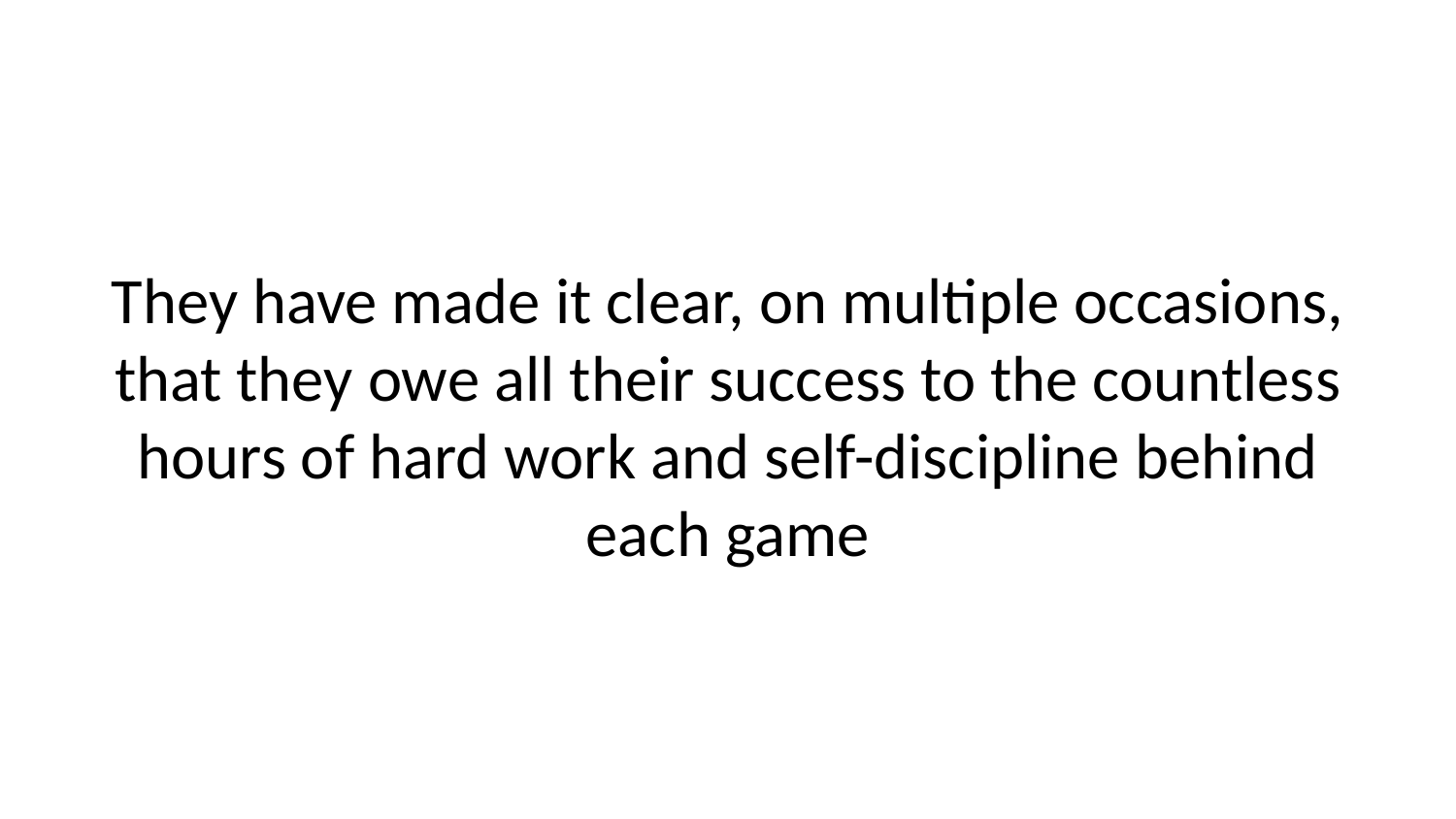

They have made it clear, on multiple occasions, that they owe all their success to the countless hours of hard work and self-discipline behind each game